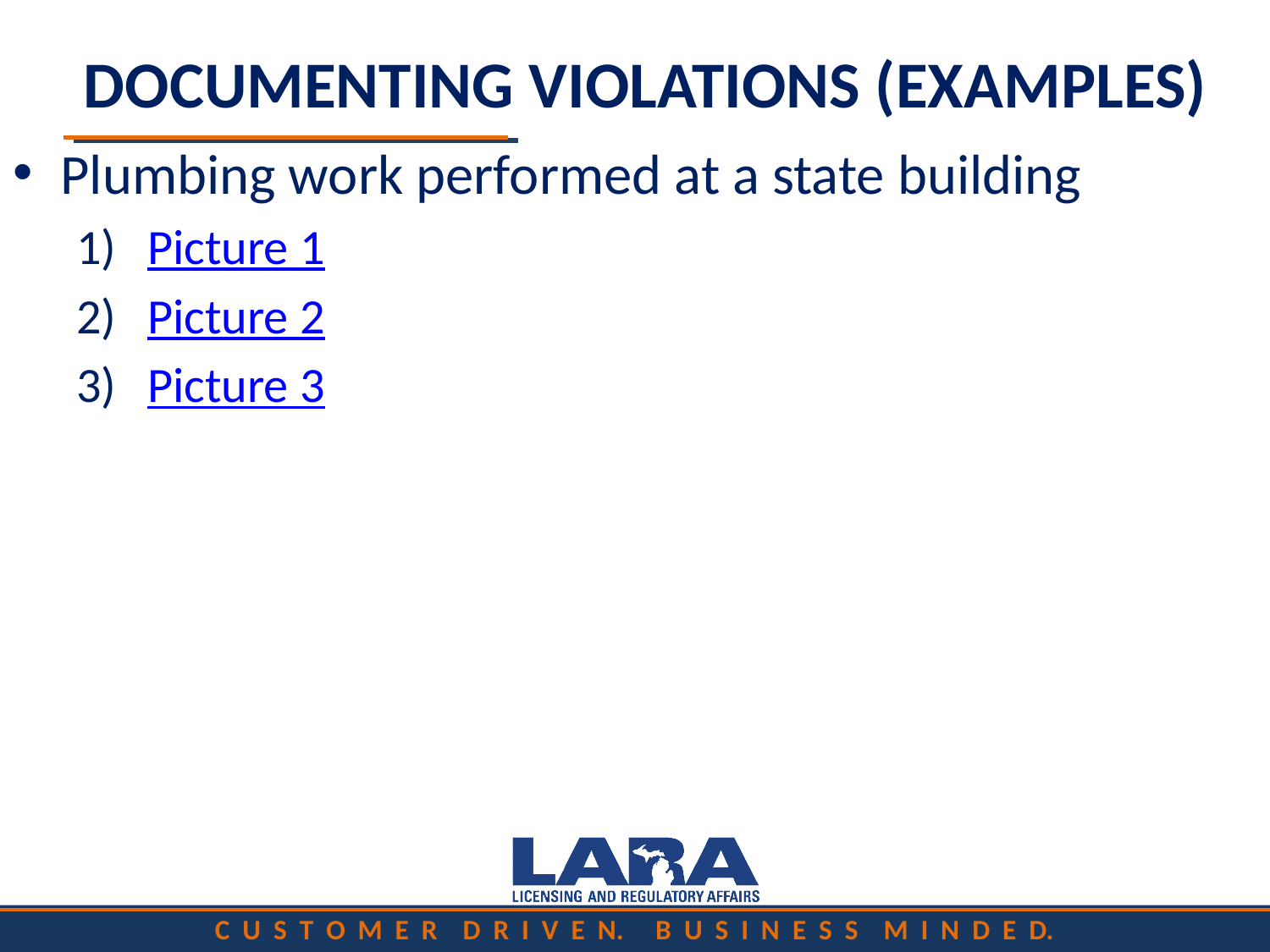

# DOCUMENTING VIOLATIONS (EXAMPLES)
Plumbing work performed at a state building
Picture 1
Picture 2
Picture 3